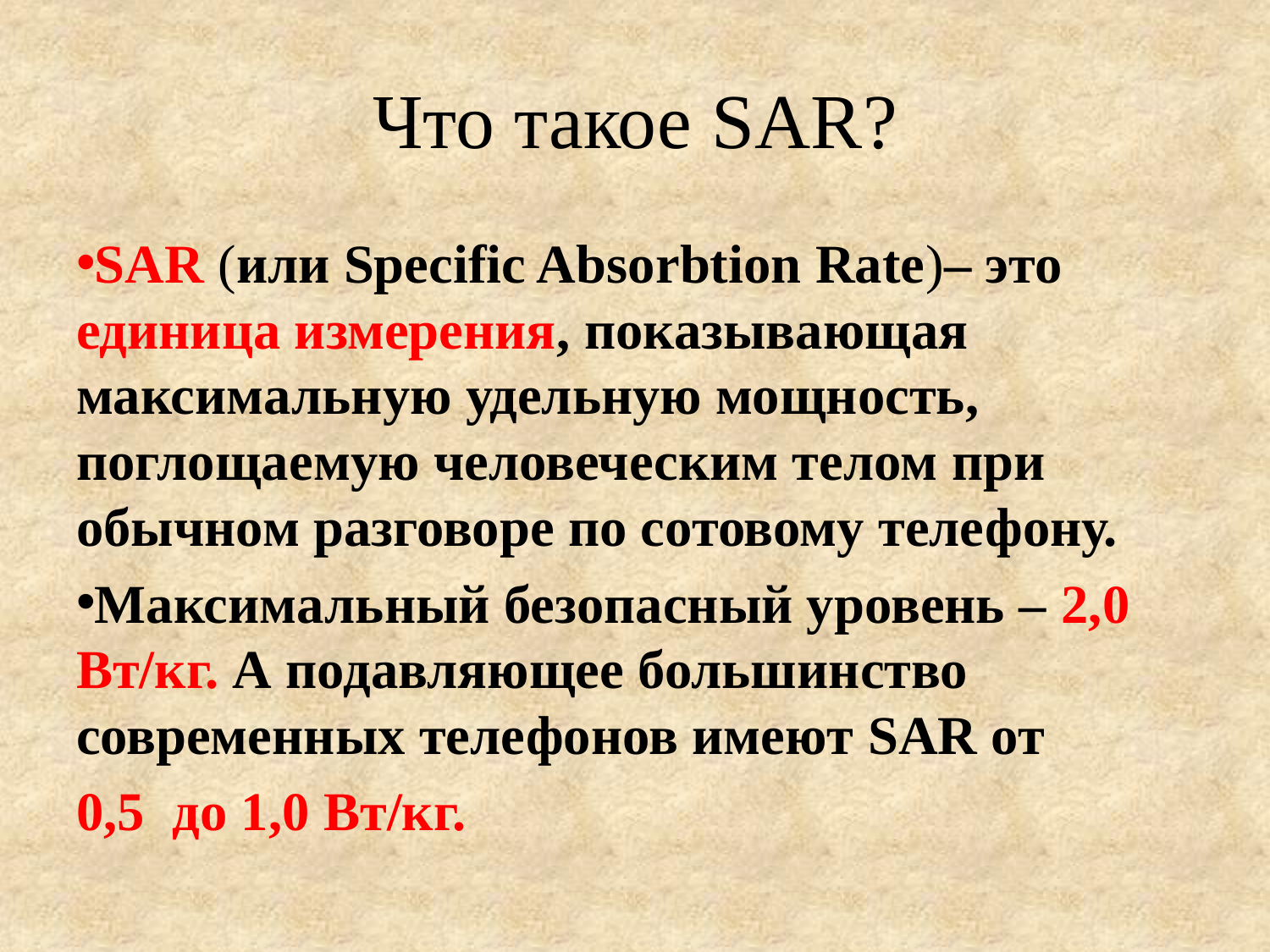

# Что такое SAR?
SAR (или Specific Absorbtion Rate)– это единица измерения, показывающая максимальную удельную мощность, поглощаемую человеческим телом при обычном разговоре по сотовому телефону.
Максимальный безопасный уровень – 2,0 Вт/кг. А подавляющее большинство современных телефонов имеют SAR от
0,5  до 1,0 Вт/кг.